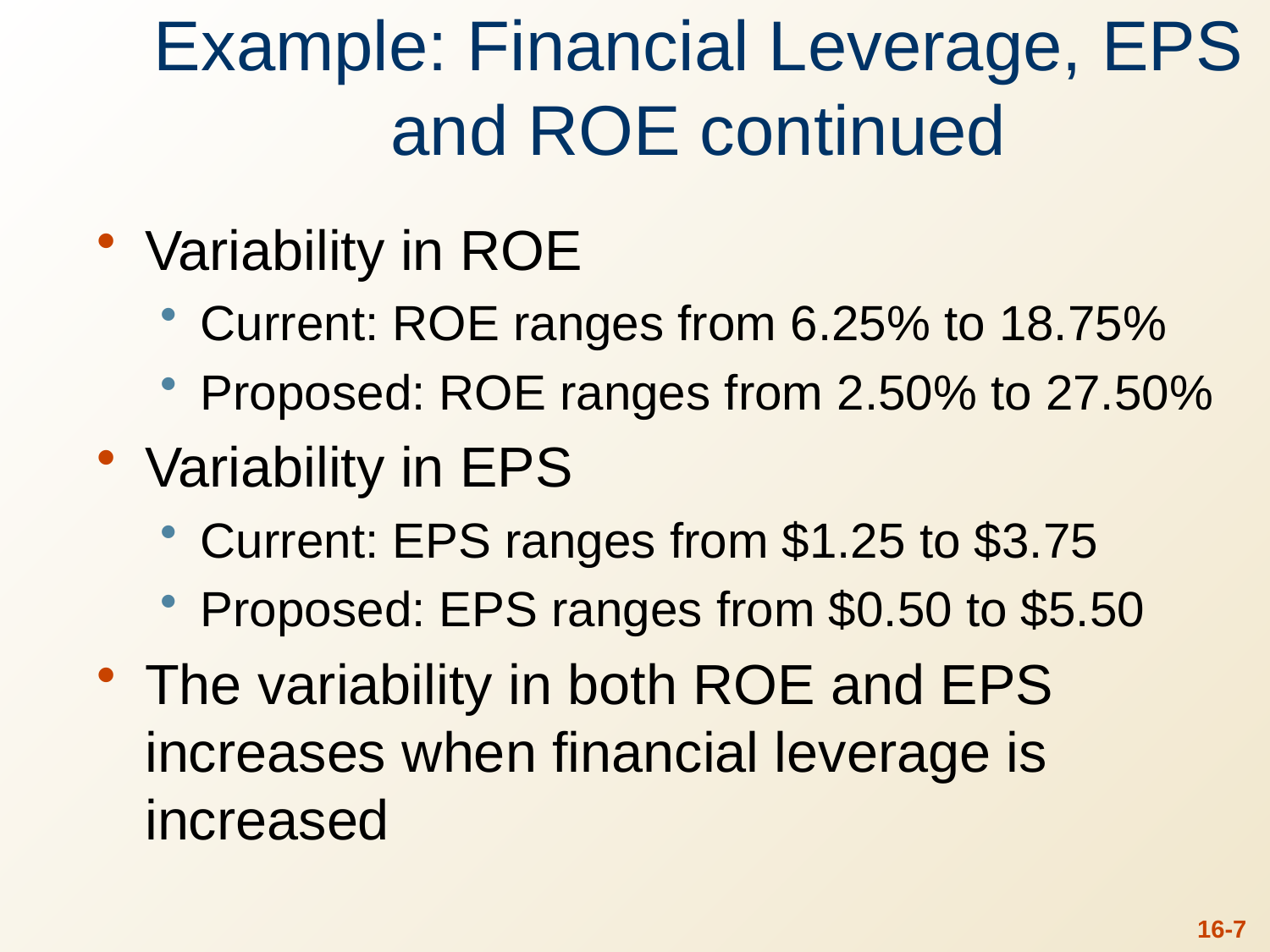

# Example: Financial Leverage, EPS and ROE continued
Variability in ROE
Current: ROE ranges from 6.25% to 18.75%
Proposed: ROE ranges from 2.50% to 27.50%
Variability in EPS
Current: EPS ranges from $1.25 to $3.75
Proposed: EPS ranges from $0.50 to $5.50
The variability in both ROE and EPS increases when financial leverage is increased
16-7